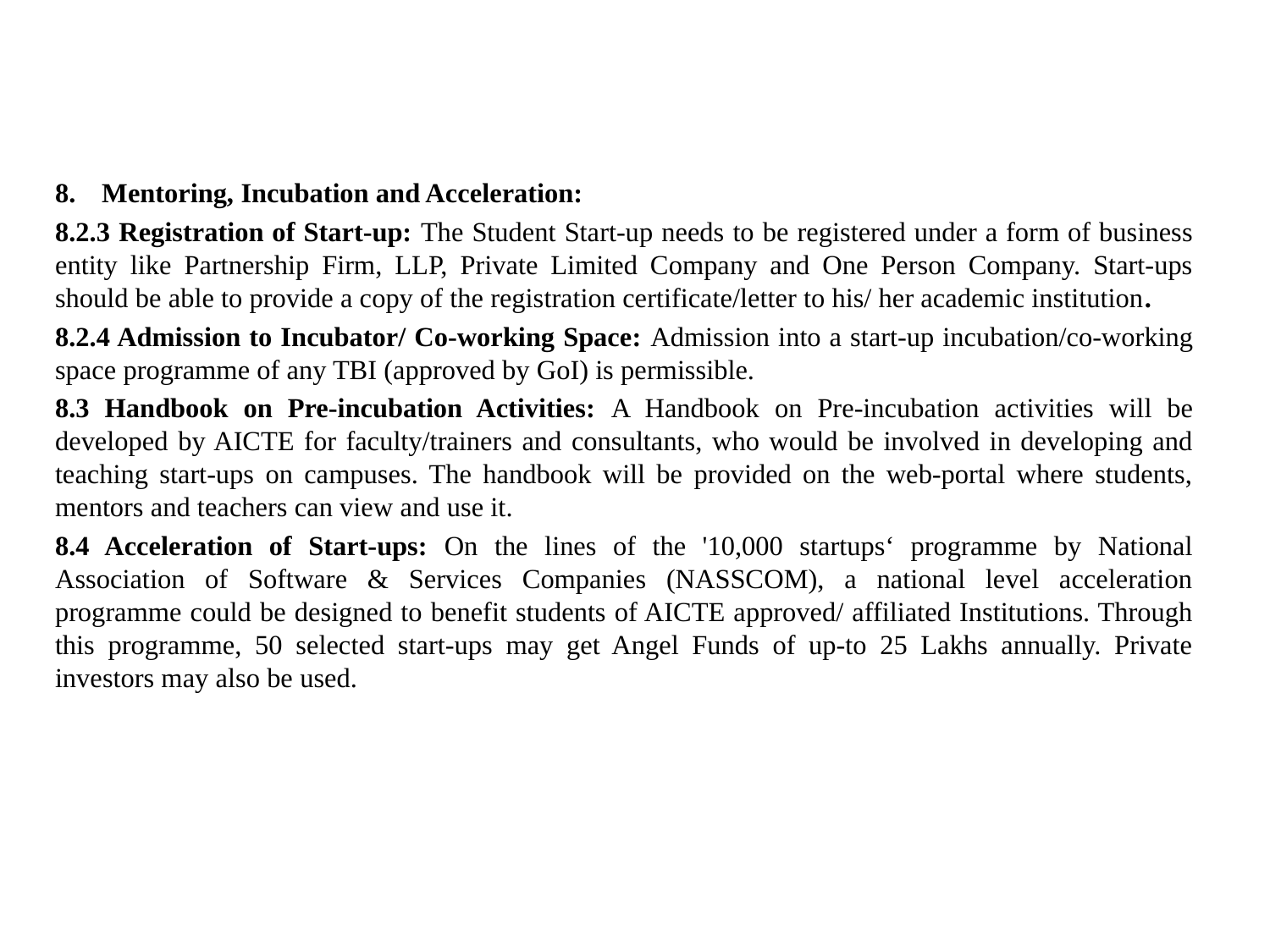

Mentoring, Incubation and Acceleration:
8.2.3 Registration of Start-up: The Student Start-up needs to be registered under a form of business entity like Partnership Firm, LLP, Private Limited Company and One Person Company. Start-ups should be able to provide a copy of the registration certificate/letter to his/ her academic institution.
8.2.4 Admission to Incubator/ Co-working Space: Admission into a start-up incubation/co-working space programme of any TBI (approved by GoI) is permissible.
8.3 Handbook on Pre-incubation Activities: A Handbook on Pre-incubation activities will be developed by AICTE for faculty/trainers and consultants, who would be involved in developing and teaching start-ups on campuses. The handbook will be provided on the web-portal where students, mentors and teachers can view and use it.
8.4 Acceleration of Start-ups: On the lines of the '10,000 startups‘ programme by National Association of Software & Services Companies (NASSCOM), a national level acceleration programme could be designed to benefit students of AICTE approved/ affiliated Institutions. Through this programme, 50 selected start-ups may get Angel Funds of up-to 25 Lakhs annually. Private investors may also be used.